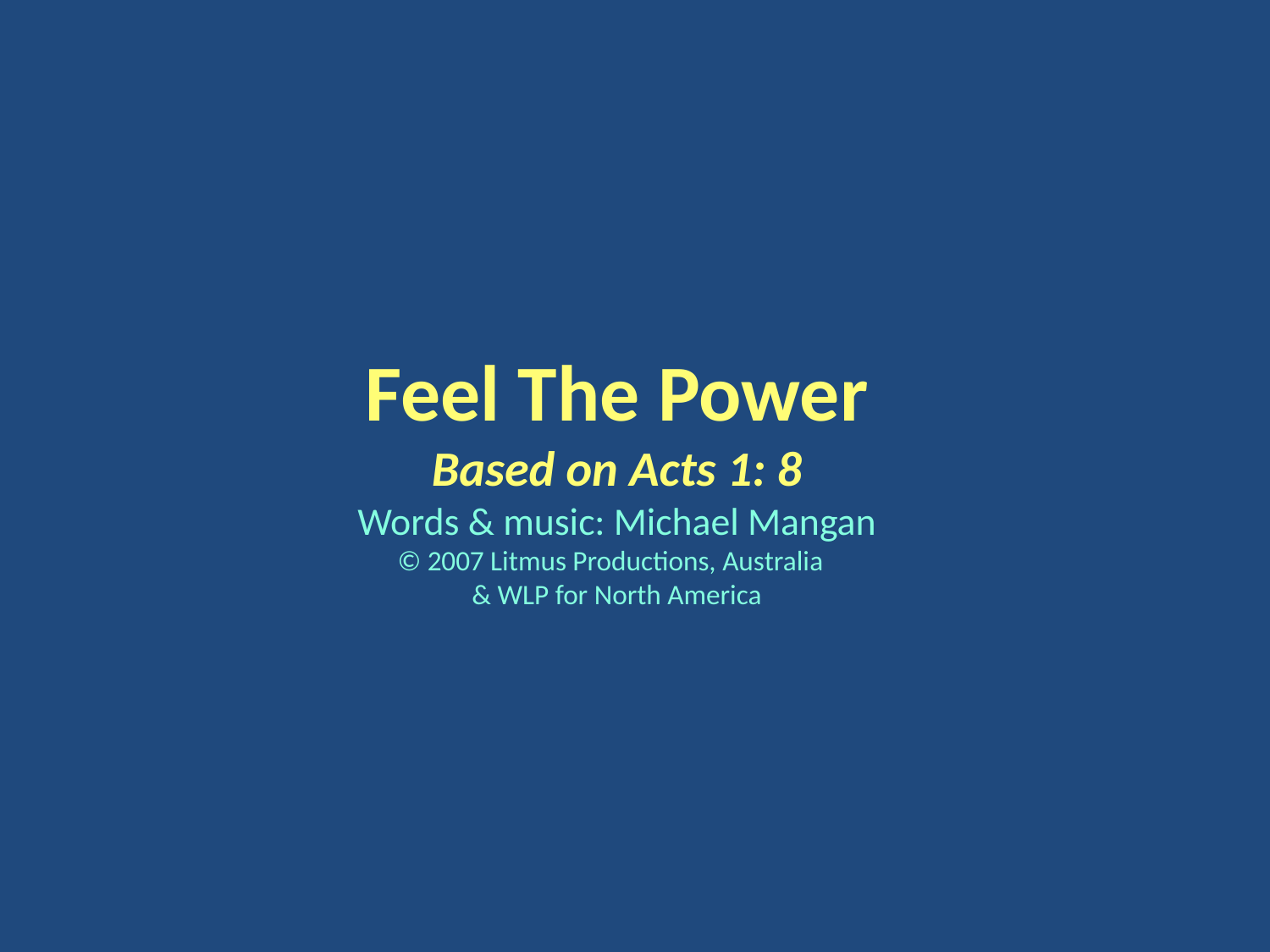

Feel The Power
Based on Acts 1: 8
Words & music: Michael Mangan
© 2007 Litmus Productions, Australia
& WLP for North America